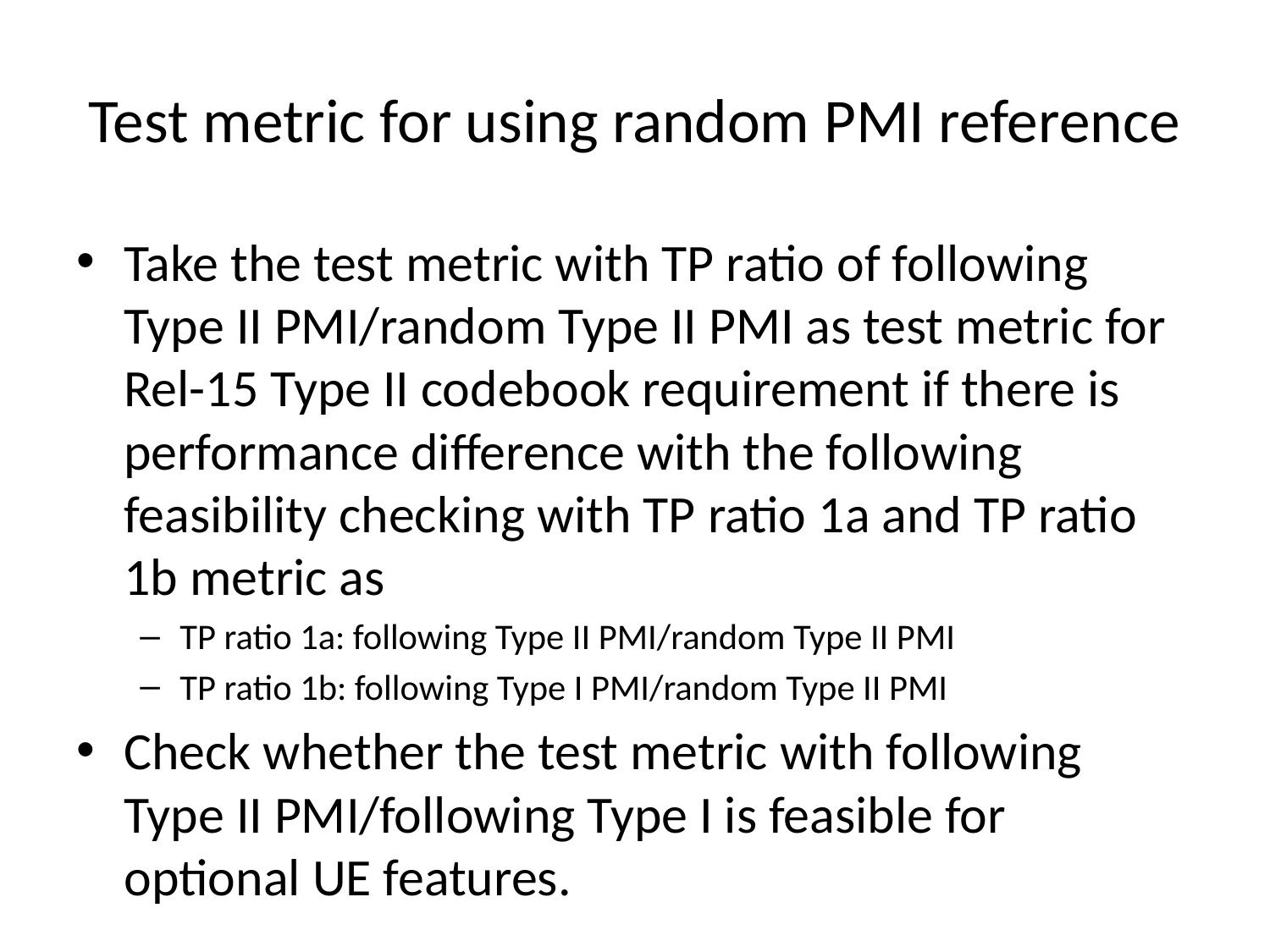

# Test metric for using random PMI reference
Take the test metric with TP ratio of following Type II PMI/random Type II PMI as test metric for Rel-15 Type II codebook requirement if there is performance difference with the following feasibility checking with TP ratio 1a and TP ratio 1b metric as
TP ratio 1a: following Type II PMI/random Type II PMI
TP ratio 1b: following Type I PMI/random Type II PMI
Check whether the test metric with following Type II PMI/following Type I is feasible for optional UE features.